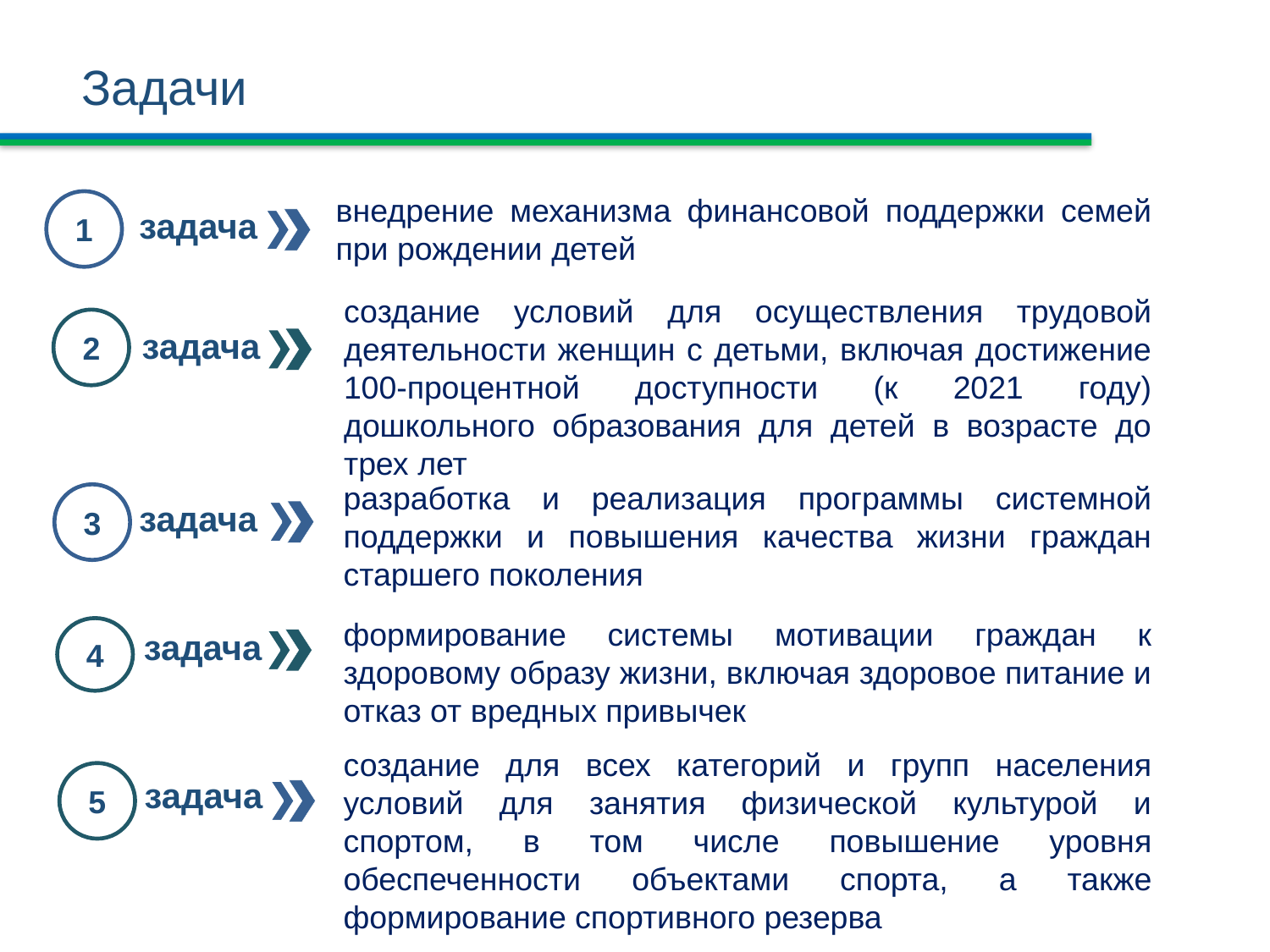

Задачи

внедрение механизма финансовой поддержки семей при рождении детей
1
задача

создание условий для осуществления трудовой деятельности женщин с детьми, включая достижение 100-процентной доступности (к 2021 году) дошкольного образования для детей в возрасте до трех лет
2
задача

разработка и реализация программы системной поддержки и повышения качества жизни граждан старшего поколения
3
задача

формирование системы мотивации граждан к здоровому образу жизни, включая здоровое питание и отказ от вредных привычек
4
задача

создание для всех категорий и групп населения условий для занятия физической культурой и спортом, в том числе повышение уровня обеспеченности объектами спорта, а также формирование спортивного резерва
5
задача